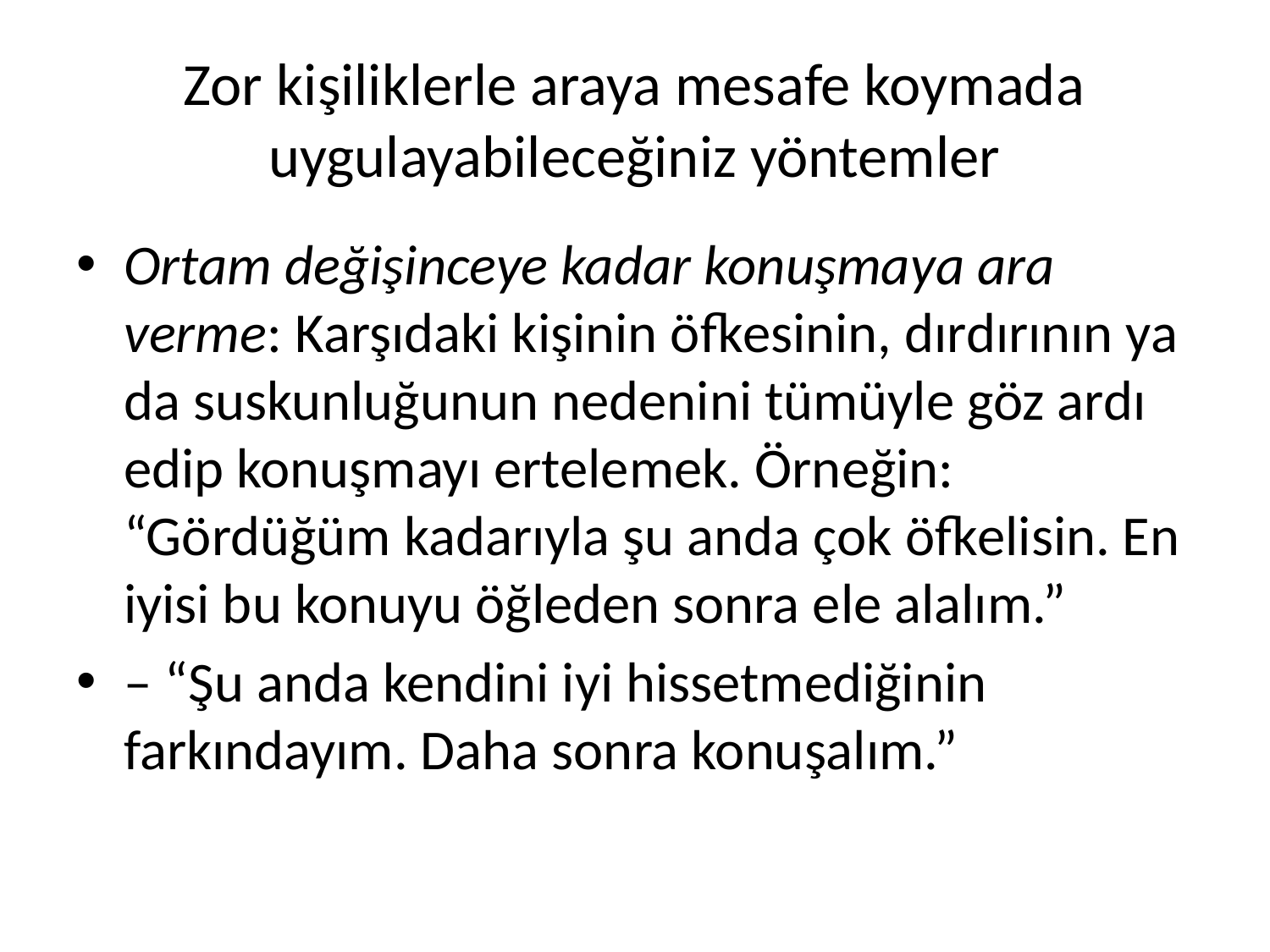

# Zor kişiliklerle araya mesafe koymada uygulayabileceğiniz yöntemler
Ortam değişinceye kadar konuşmaya ara verme: Karşıdaki kişinin öfkesinin, dırdırının ya da suskunluğunun nedenini tümüyle göz ardı edip konuşmayı ertelemek. Örneğin: “Gördüğüm kadarıyla şu anda çok öfkelisin. En iyisi bu konuyu öğleden sonra ele alalım.”
– “Şu anda kendini iyi hissetmediğinin farkındayım. Daha sonra konuşalım.”